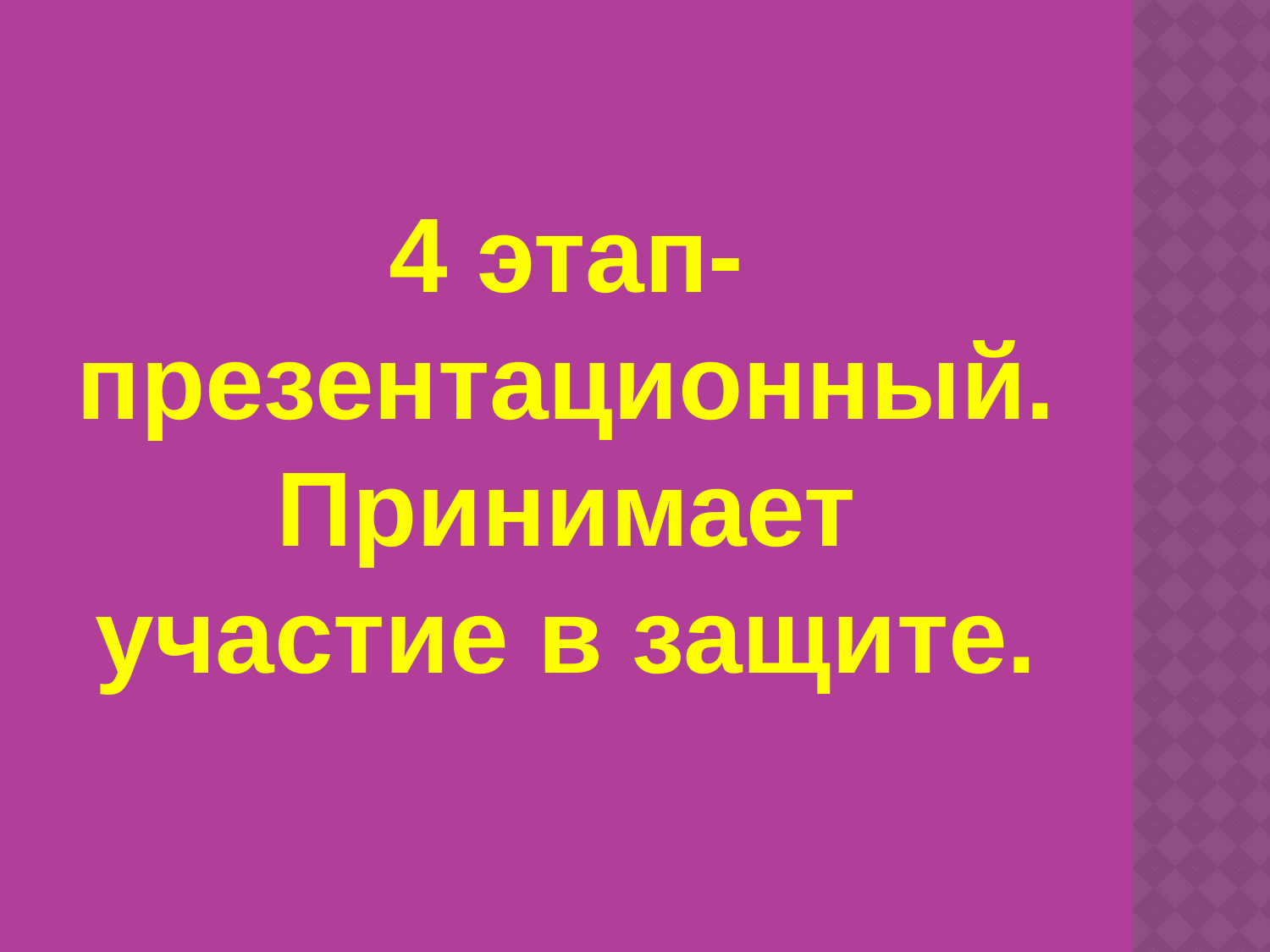

# 4 этап- презентационный. Принимает участие в защите.